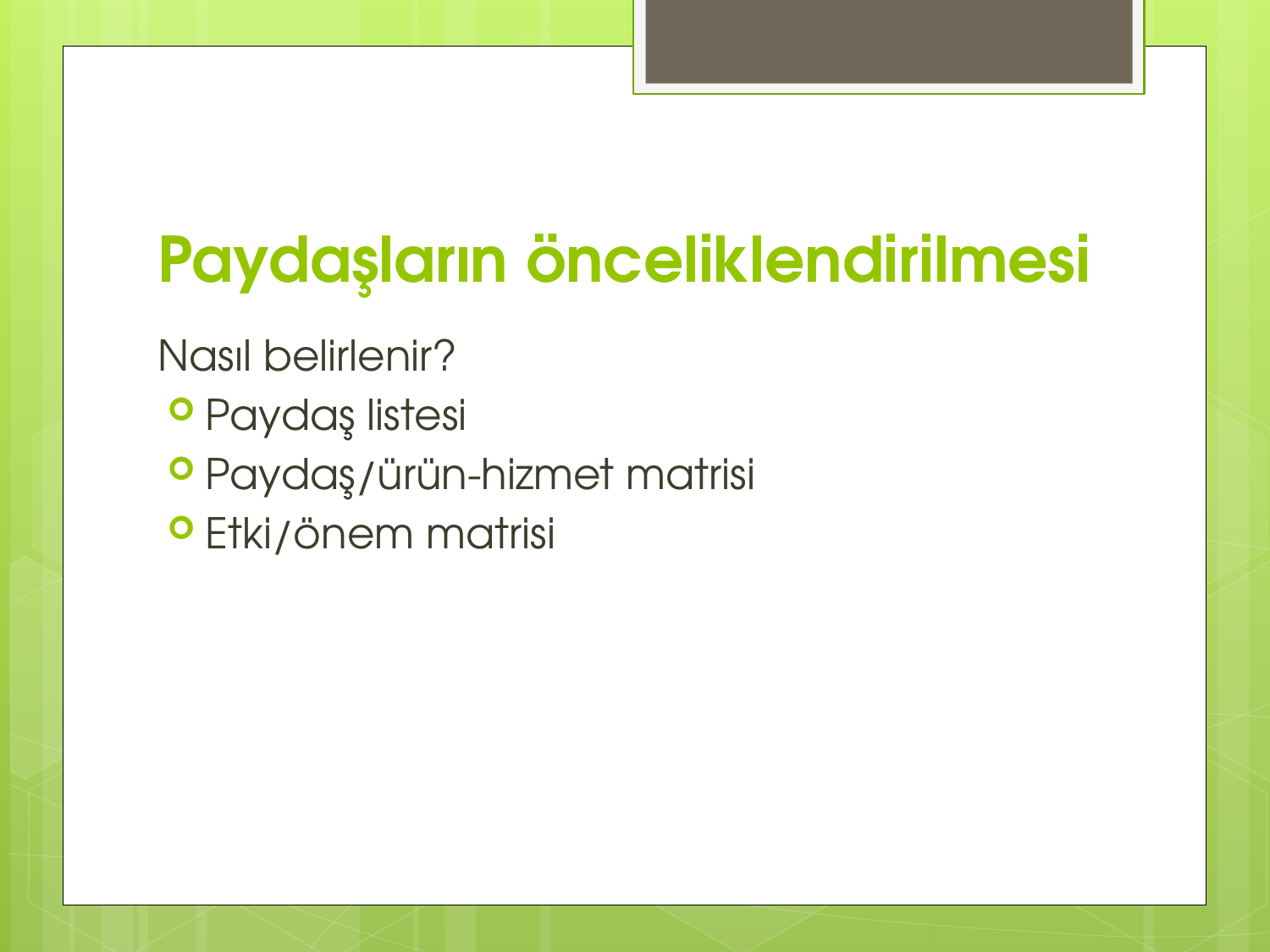

# Paydaşların önceliklendirilmesi
Nasıl belirlenir?
Paydaş listesi
Paydaş/ürün-hizmet matrisi
Etki/önem matrisi